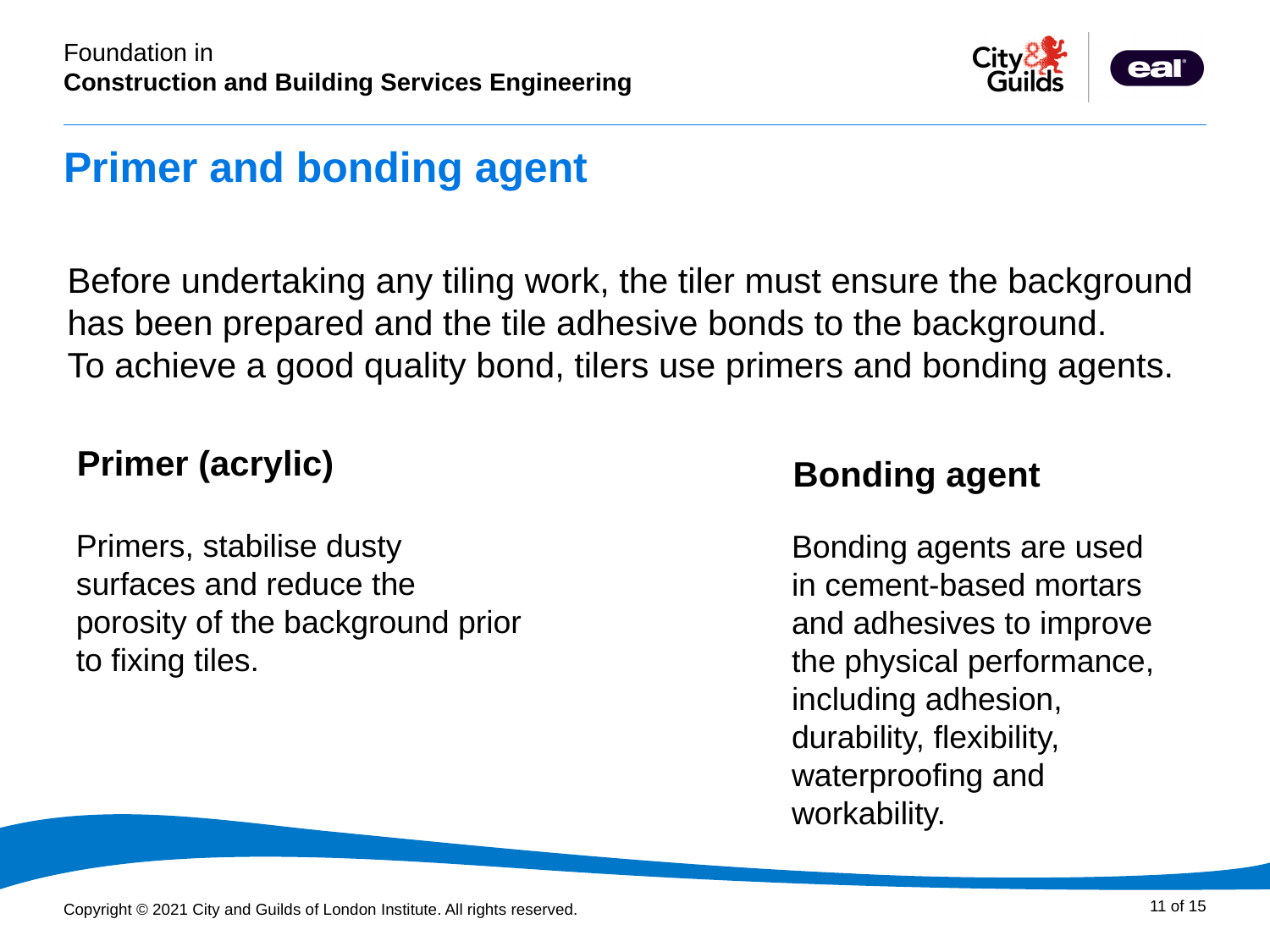

# Primer and bonding agent
Before undertaking any tiling work, the tiler must ensure the background has been prepared and the tile adhesive bonds to the background.
To achieve a good quality bond, tilers use primers and bonding agents.
Primer (acrylic)
Bonding agent
Primers, stabilise dusty surfaces and reduce the porosity of the background prior to fixing tiles.
Bonding agents are used in cement-based mortars and adhesives to improve the physical performance, including adhesion, durability, flexibility, waterproofing and workability.